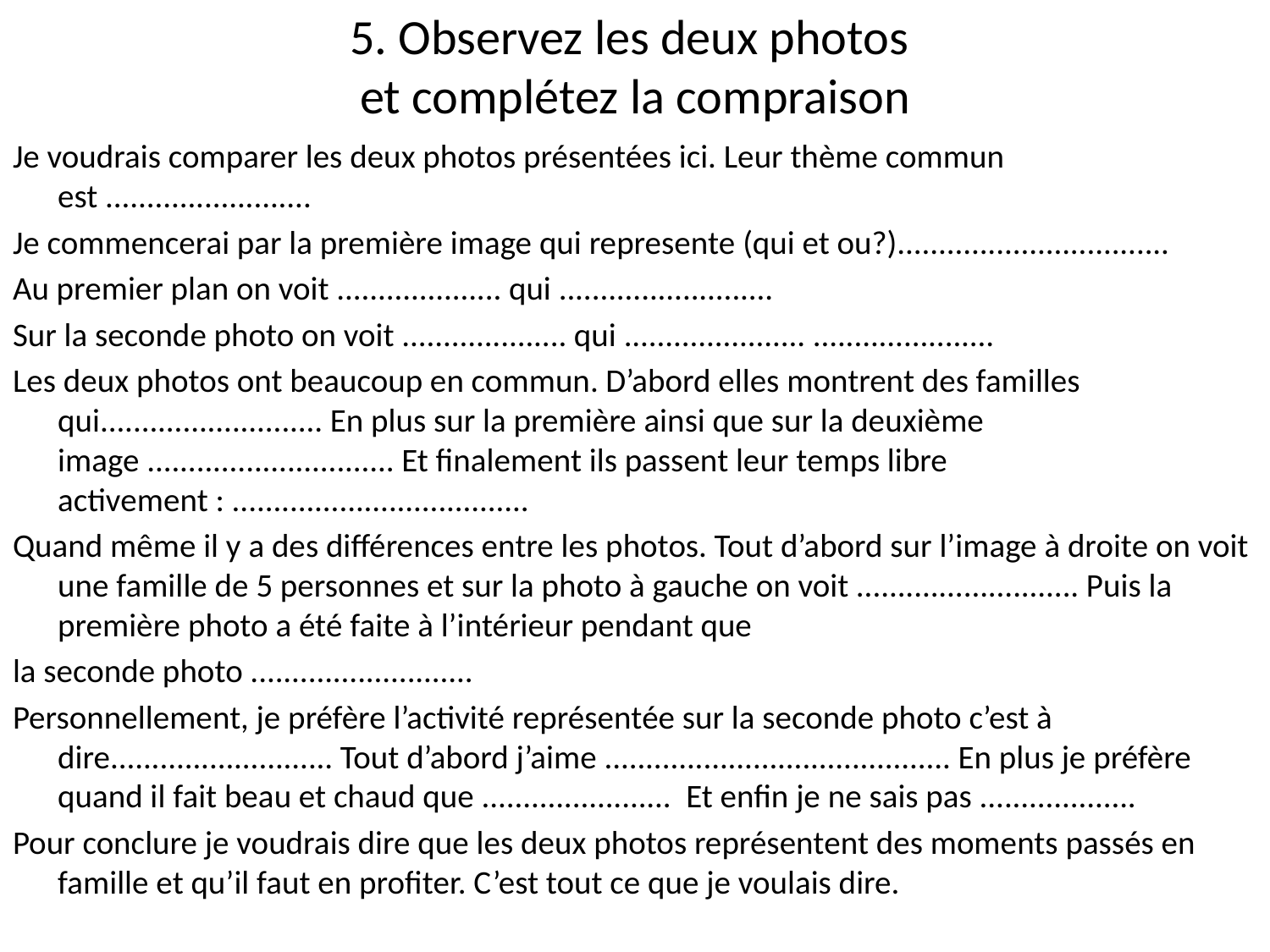

# 5. Observez les deux photos et complétez la compraison
Je voudrais comparer les deux photos présentées ici. Leur thème commun est .........................
Je commencerai par la première image qui represente (qui et ou?).................................
Au premier plan on voit .................... qui ..........................
Sur la seconde photo on voit .................... qui ...................... ......................
Les deux photos ont beaucoup en commun. D’abord elles montrent des familles qui........................... En plus sur la première ainsi que sur la deuxième image .............................. Et finalement ils passent leur temps libre activement : ....................................
Quand même il y a des différences entre les photos. Tout d’abord sur l’image à droite on voit une famille de 5 personnes et sur la photo à gauche on voit ........................... Puis la première photo a été faite à l’intérieur pendant que
la seconde photo ...........................
Personnellement, je préfère l’activité représentée sur la seconde photo c’est à dire........................... Tout d’abord j’aime .......................................... En plus je préfère quand il fait beau et chaud que .......................  Et enfin je ne sais pas ...................
Pour conclure je voudrais dire que les deux photos représentent des moments passés en famille et qu’il faut en profiter. C’est tout ce que je voulais dire.